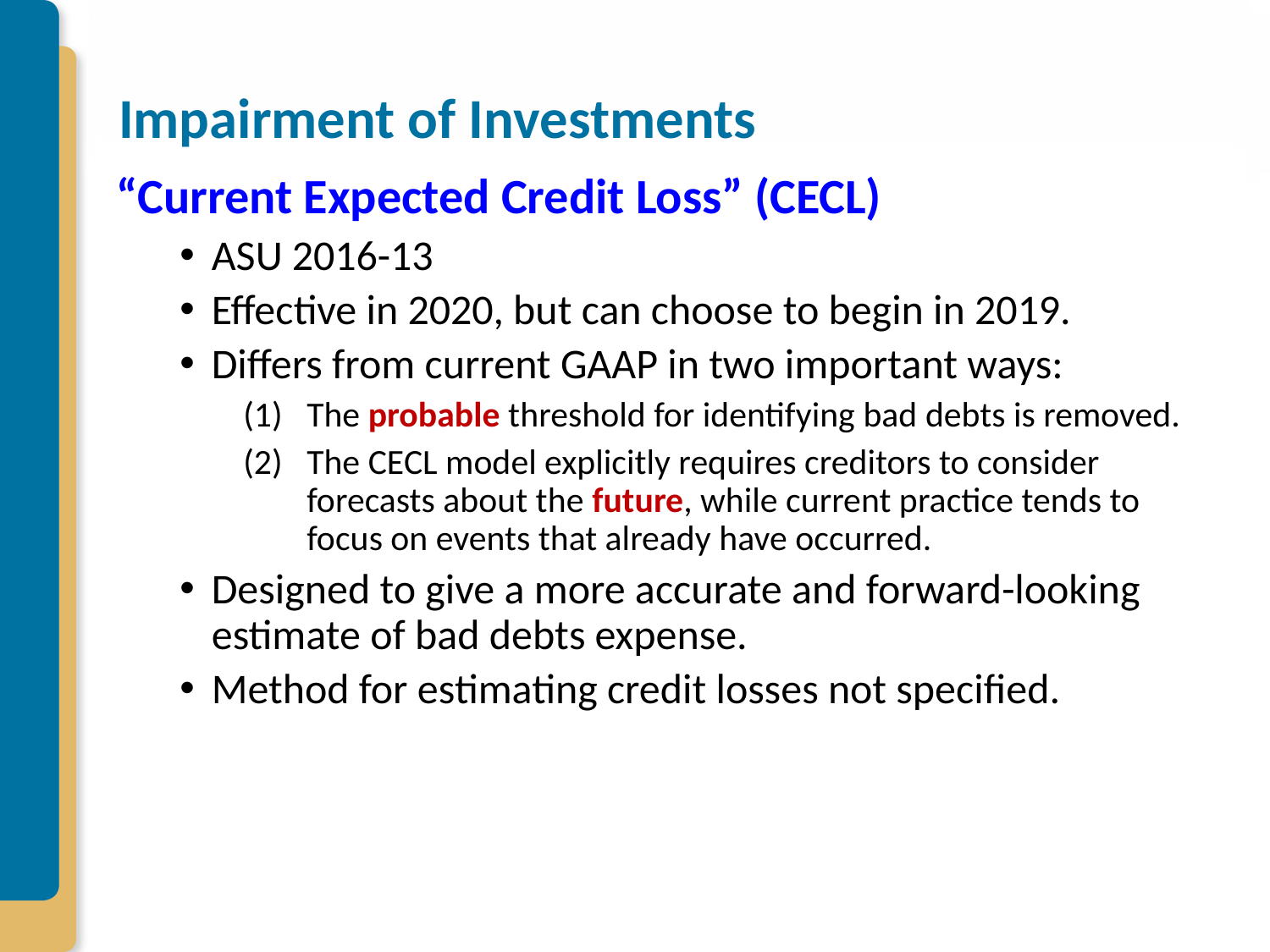

# Impairment of Investments
“Current Expected Credit Loss” (CECL)
ASU 2016-13
Effective in 2020, but can choose to begin in 2019.
Differs from current GAAP in two important ways:
The probable threshold for identifying bad debts is removed.
The CECL model explicitly requires creditors to consider forecasts about the future, while current practice tends to focus on events that already have occurred.
Designed to give a more accurate and forward-looking estimate of bad debts expense.
Method for estimating credit losses not specified.